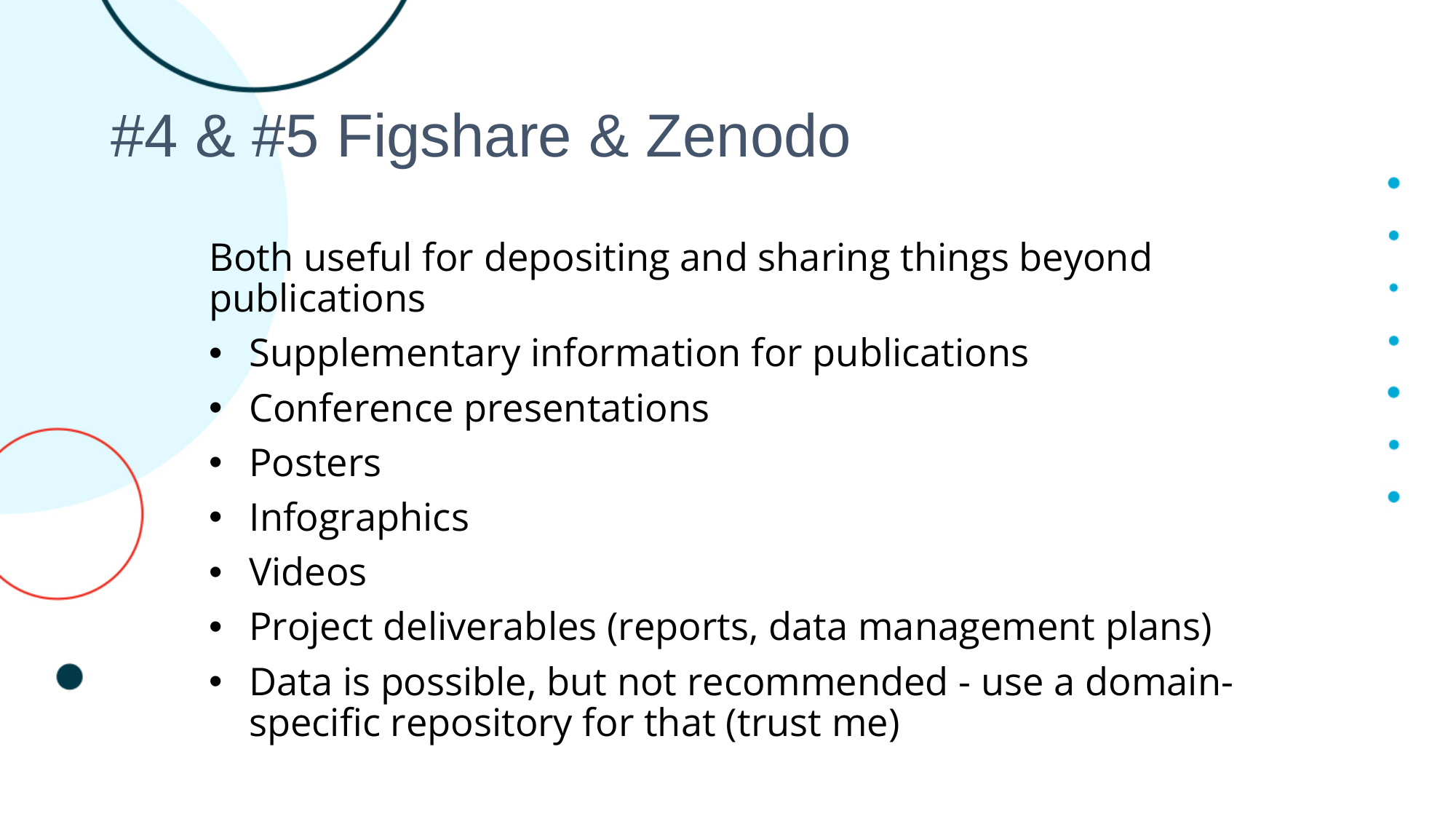

# #4 & #5 Figshare & Zenodo
Both useful for depositing and sharing things beyond publications
Supplementary information for publications
Conference presentations
Posters
Infographics
Videos
Project deliverables (reports, data management plans)
Data is possible, but not recommended - use a domain-specific repository for that (trust me)